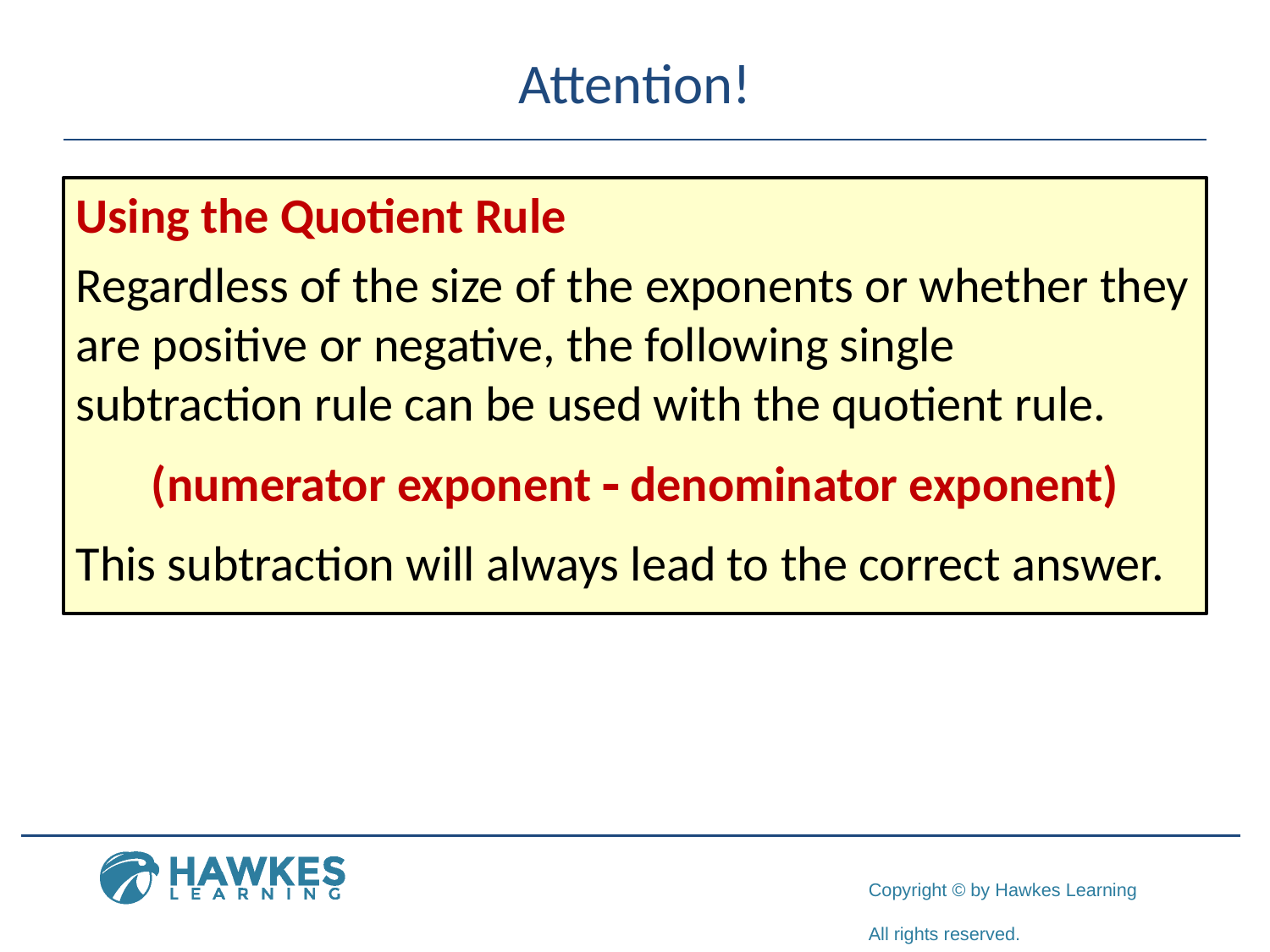

# Attention!
Using the Quotient Rule
Regardless of the size of the exponents or whether they are positive or negative, the following single subtraction rule can be used with the quotient rule.
(numerator exponent − denominator exponent)
This subtraction will always lead to the correct answer.